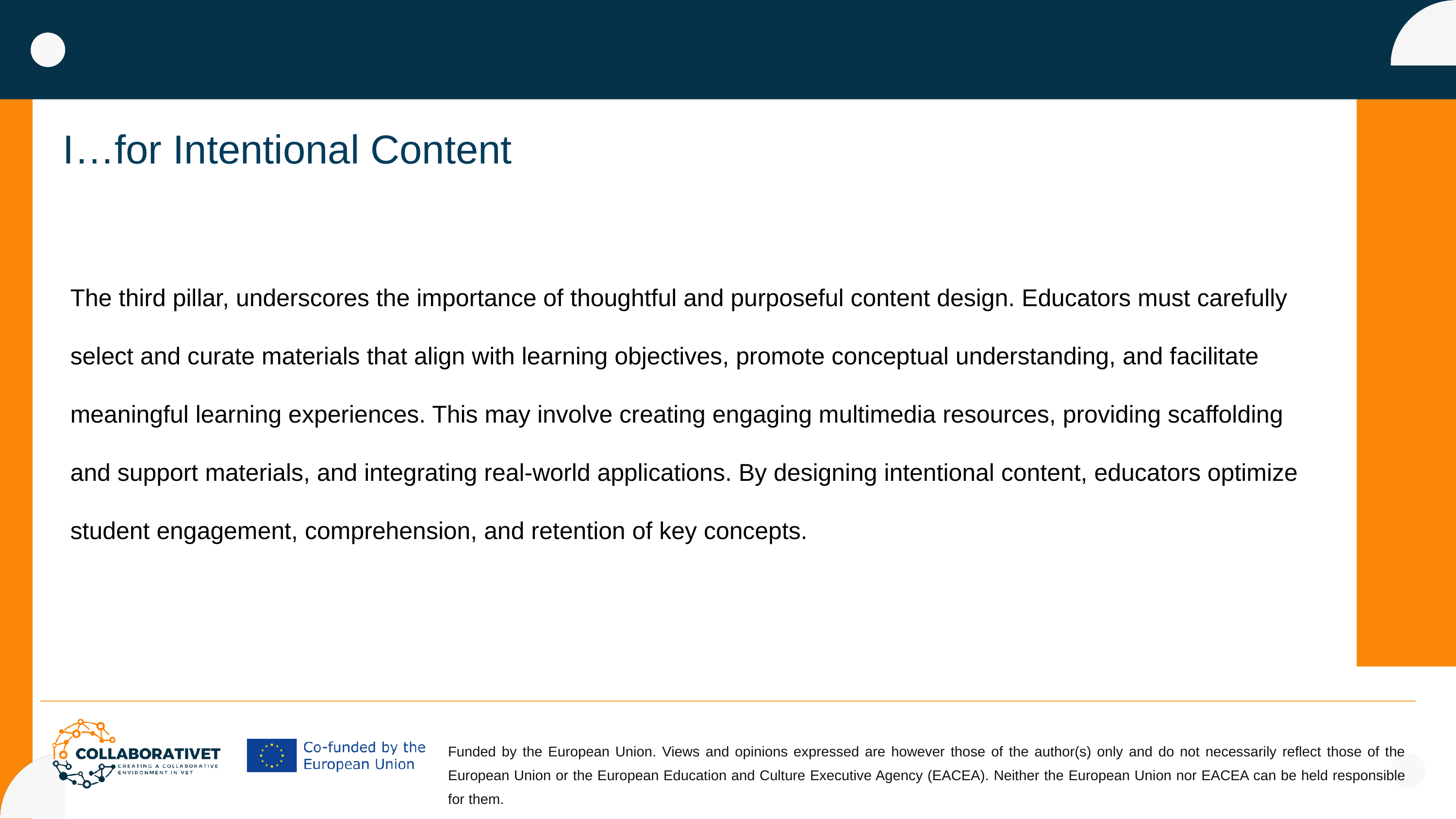

I…for Intentional Content
The third pillar, underscores the importance of thoughtful and purposeful content design. Educators must carefully select and curate materials that align with learning objectives, promote conceptual understanding, and facilitate meaningful learning experiences. This may involve creating engaging multimedia resources, providing scaffolding and support materials, and integrating real-world applications. By designing intentional content, educators optimize student engagement, comprehension, and retention of key concepts.

Funded by the European Union. Views and opinions expressed are however those of the author(s) only and do not necessarily reflect those of the European Union or the European Education and Culture Executive Agency (EACEA). Neither the European Union nor EACEA can be held responsible for them.